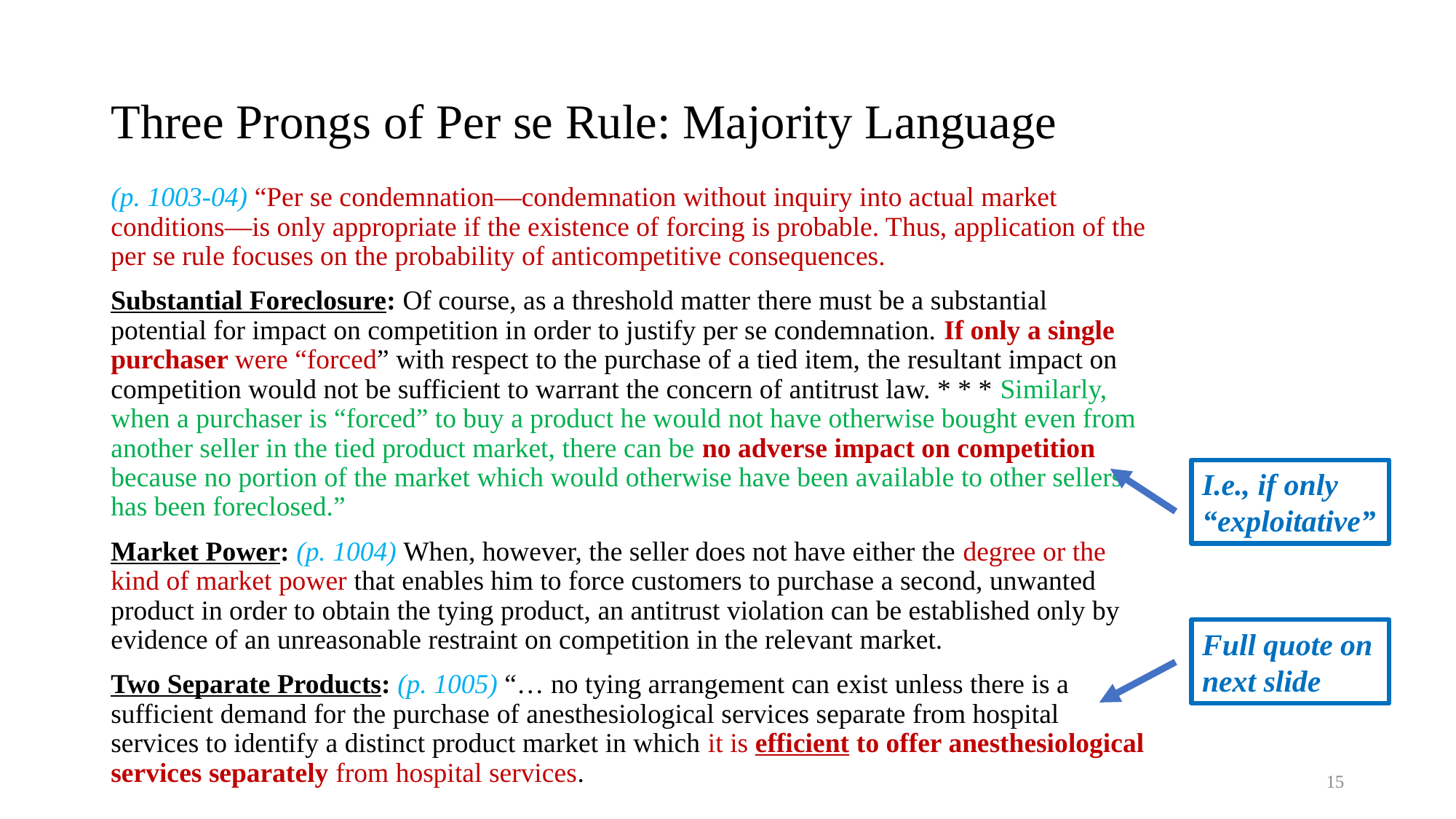

# Three Prongs of Per se Rule: Majority Language
(p. 1003-04) “Per se condemnation—condemnation without inquiry into actual market conditions—is only appropriate if the existence of forcing is probable. Thus, application of the per se rule focuses on the probability of anticompetitive consequences.
Substantial Foreclosure: Of course, as a threshold matter there must be a substantial potential for impact on competition in order to justify per se condemnation. If only a single purchaser were “forced” with respect to the purchase of a tied item, the resultant impact on competition would not be sufficient to warrant the concern of antitrust law. * * * Similarly, when a purchaser is “forced” to buy a product he would not have otherwise bought even from another seller in the tied product market, there can be no adverse impact on competition because no portion of the market which would otherwise have been available to other sellers has been foreclosed.”
Market Power: (p. 1004) When, however, the seller does not have either the degree or the kind of market power that enables him to force customers to purchase a second, unwanted product in order to obtain the tying product, an antitrust violation can be established only by evidence of an unreasonable restraint on competition in the relevant market.
Two Separate Products: (p. 1005) “… no tying arrangement can exist unless there is a sufficient demand for the purchase of anesthesiological services separate from hospital services to identify a distinct product market in which it is efficient to offer anesthesiological services separately from hospital services.

I.e., if only “exploitative”
Full quote on next slide
15